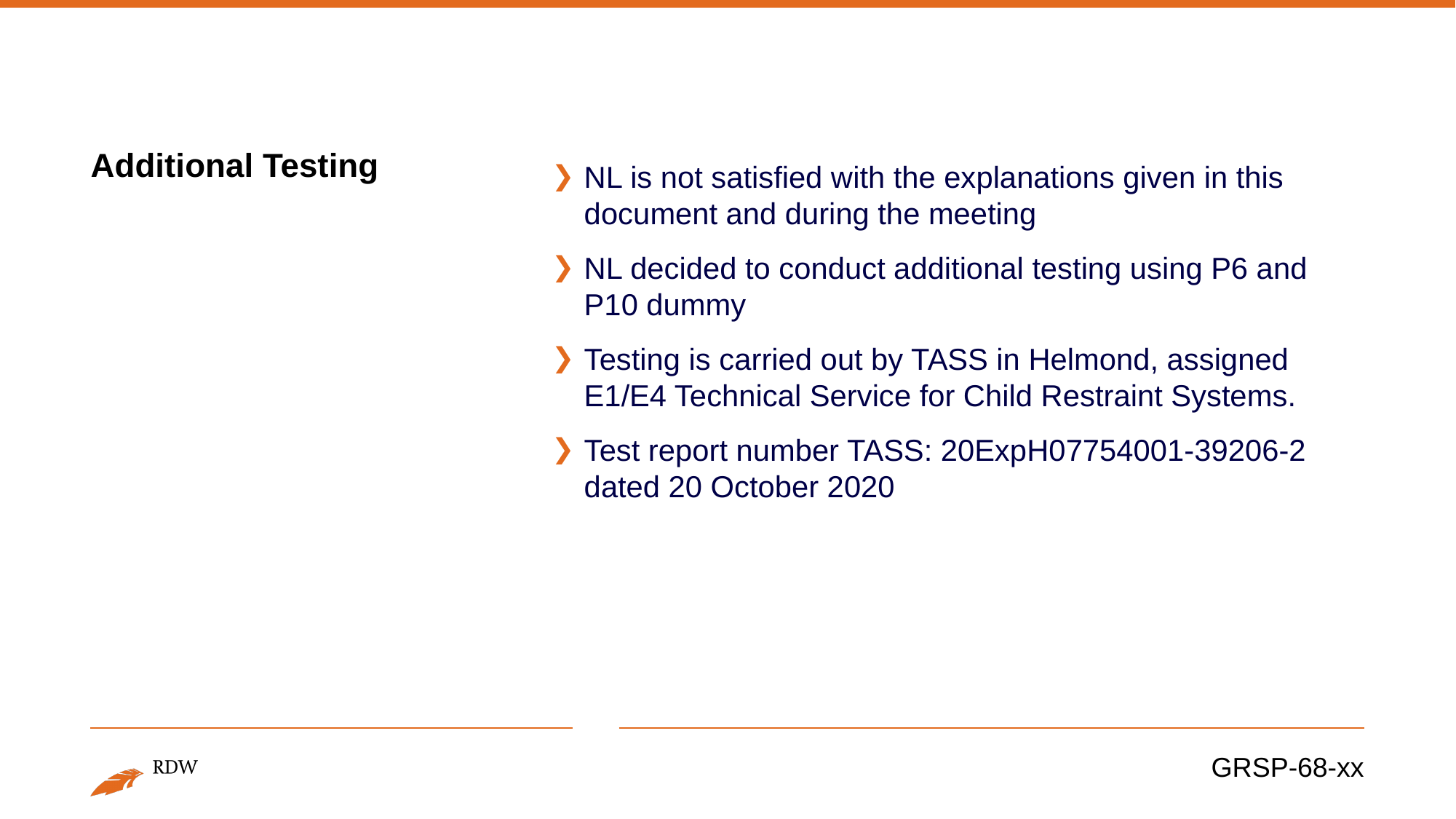

# Additional Testing
NL is not satisfied with the explanations given in this document and during the meeting
NL decided to conduct additional testing using P6 and P10 dummy
Testing is carried out by TASS in Helmond, assigned E1/E4 Technical Service for Child Restraint Systems.
Test report number TASS: 20ExpH07754001-39206-2 dated 20 October 2020

GRSP-68-xx